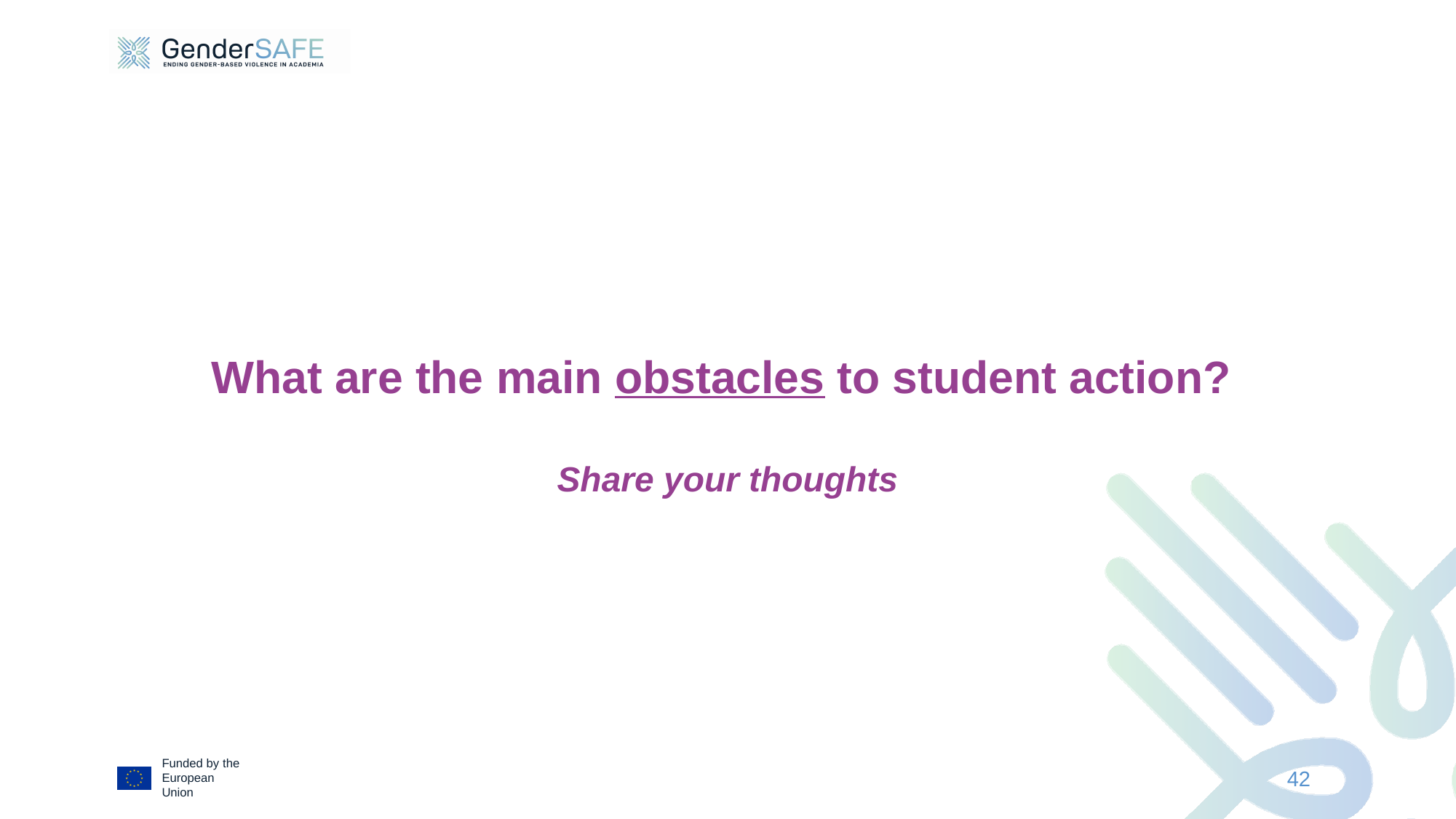

What are the main obstacles to student action?

Share your thoughts
42